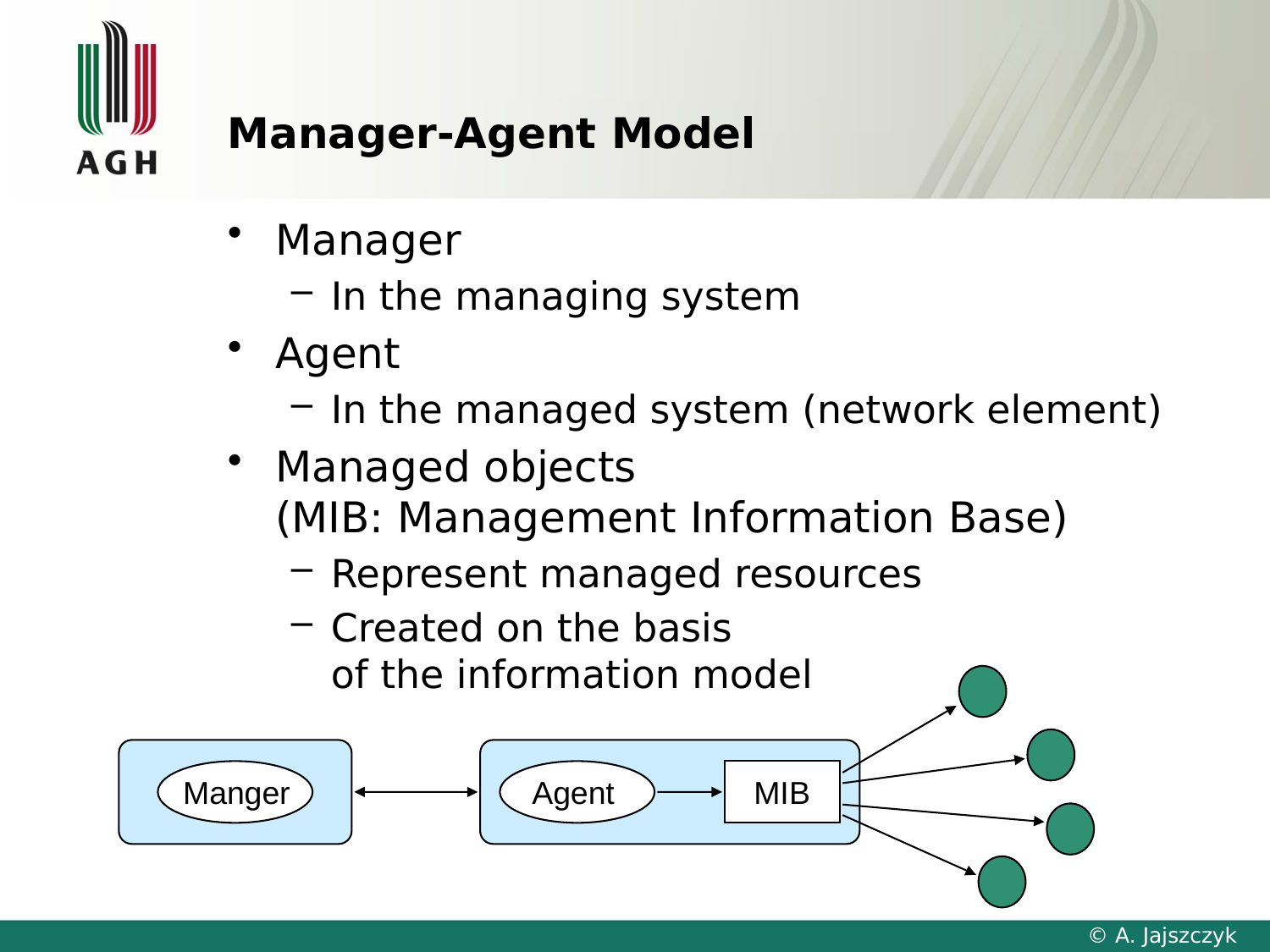

# Manager-Agent Model
Manager
In the managing system
Agent
In the managed system (network element)
Managed objects
(MIB: Management Information Base)
Represent managed resources
Created on the basis
of the information model

  Manger
Agent
MIB